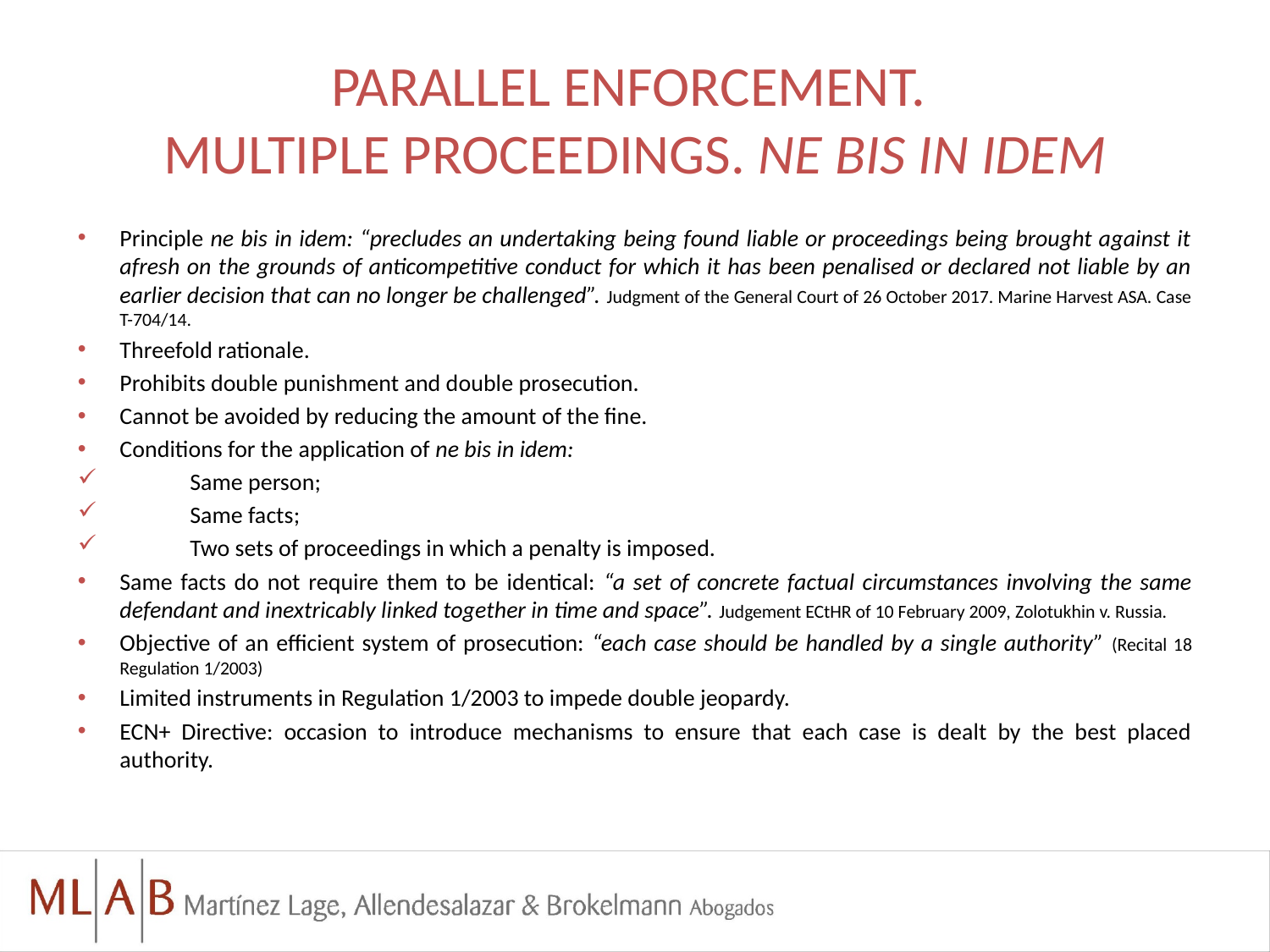

# PARALLEL ENFORCEMENT. MULTIPLE PROCEEDINGS. NE BIS IN IDEM
Principle ne bis in idem: “precludes an undertaking being found liable or proceedings being brought against it afresh on the grounds of anticompetitive conduct for which it has been penalised or declared not liable by an earlier decision that can no longer be challenged”. Judgment of the General Court of 26 October 2017. Marine Harvest ASA. Case T-704/14.
Threefold rationale.
Prohibits double punishment and double prosecution.
Cannot be avoided by reducing the amount of the fine.
Conditions for the application of ne bis in idem:
Same person;
Same facts;
Two sets of proceedings in which a penalty is imposed.
Same facts do not require them to be identical: “a set of concrete factual circumstances involving the same defendant and inextricably linked together in time and space”. Judgement ECtHR of 10 February 2009, Zolotukhin v. Russia.
Objective of an efficient system of prosecution: “each case should be handled by a single authority” (Recital 18 Regulation 1/2003)
Limited instruments in Regulation 1/2003 to impede double jeopardy.
ECN+ Directive: occasion to introduce mechanisms to ensure that each case is dealt by the best placed authority.